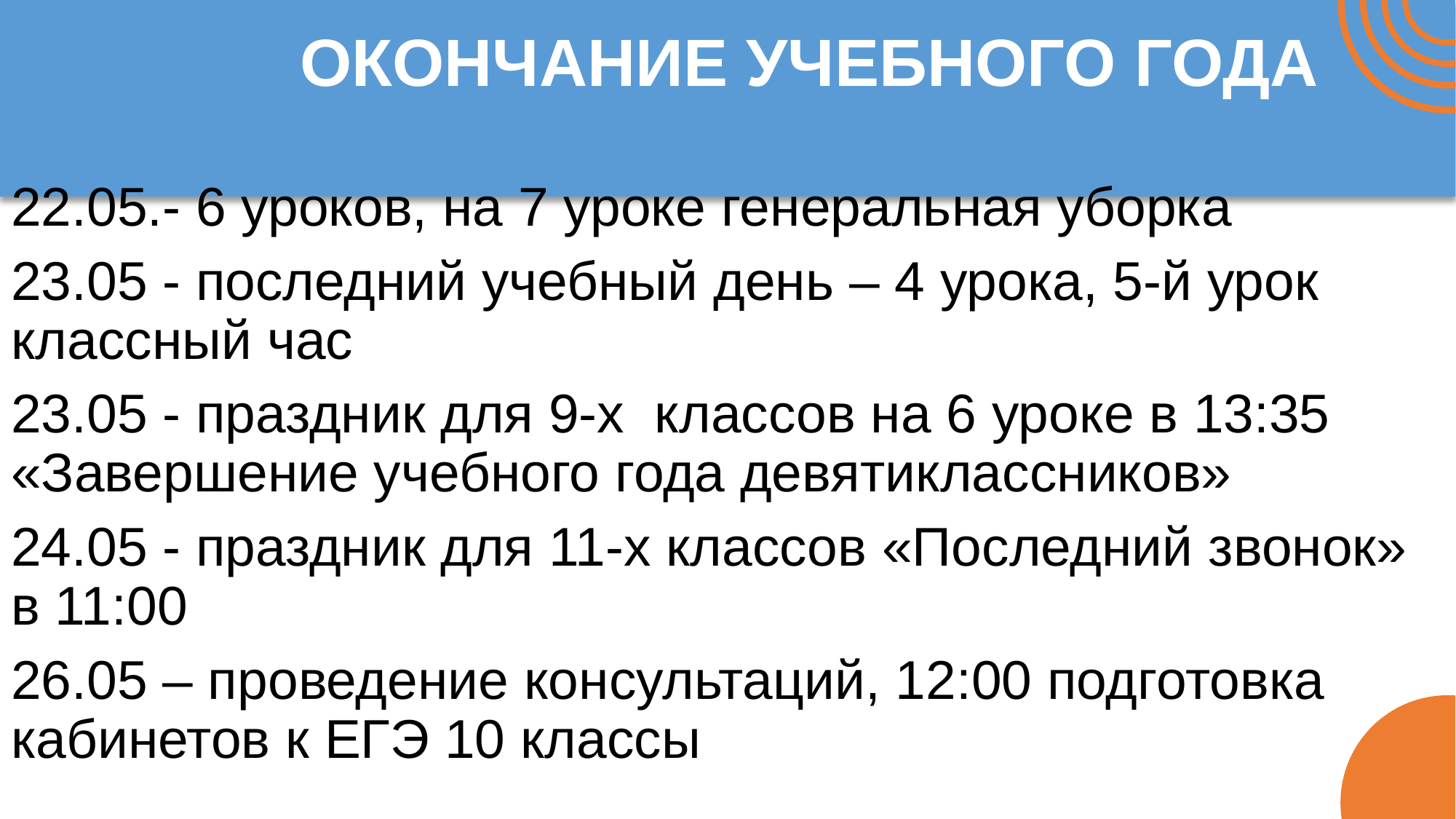

ОКОНЧАНИЕ УЧЕБНОГО ГОДА

# 22.05.- 6 уроков, на 7 уроке генеральная уборка
23.05 - последний учебный день – 4 урока, 5-й урок классный час
23.05 - праздник для 9-х  классов на 6 уроке в 13:35 «Завершение учебного года девятиклассников»
24.05 - праздник для 11-х классов «Последний звонок» в 11:00
26.05 – проведение консультаций, 12:00 подготовка кабинетов к ЕГЭ 10 классы